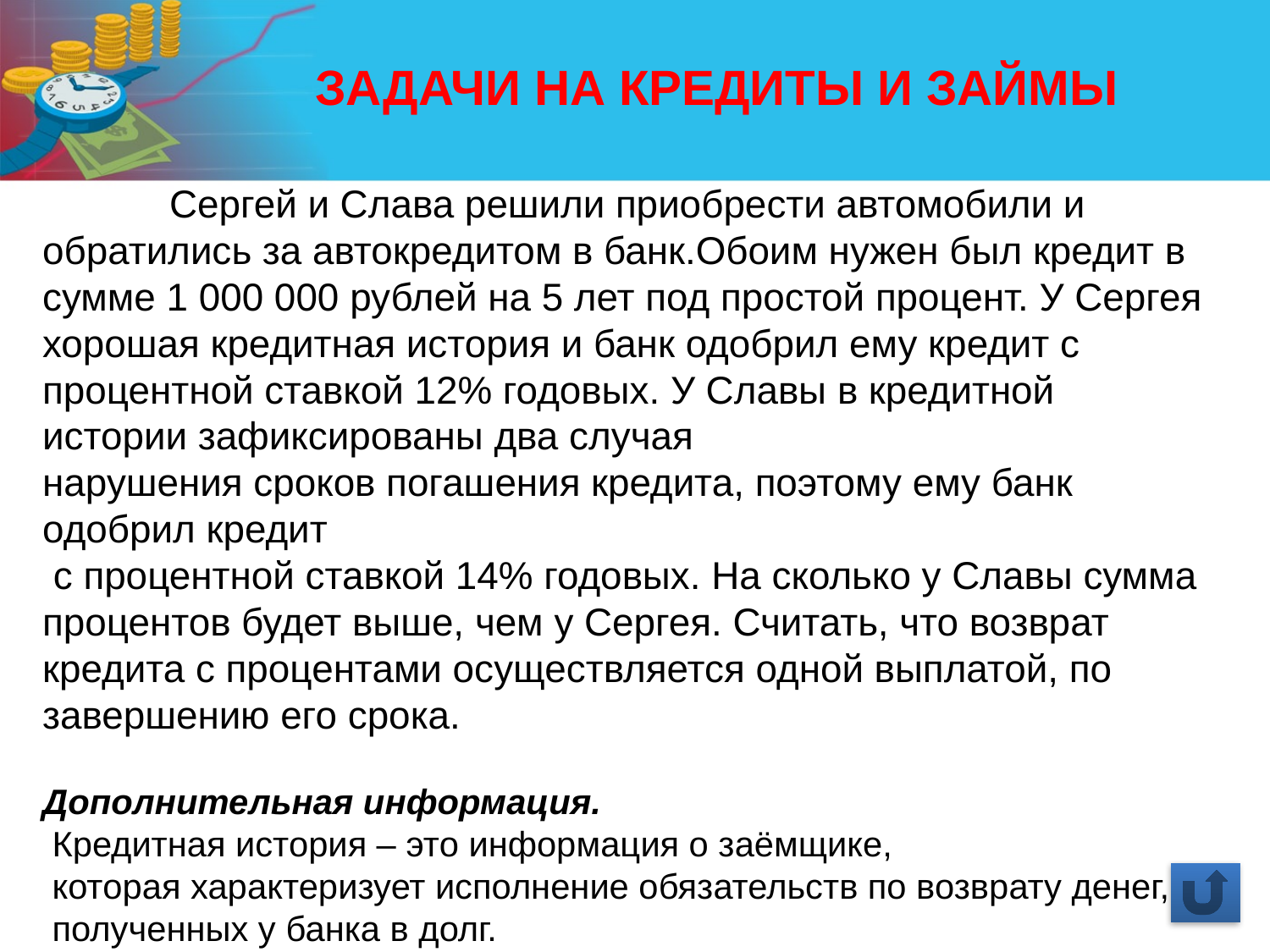

ЗАДАЧИ НА КРЕДИТЫ И ЗАЙМЫ
	Сергей и Слава решили приобрести автомобили и
обратились за автокредитом в банк.Обоим нужен был кредит в сумме 1 000 000 рублей на 5 лет под простой процент. У Сергея хорошая кредитная история и банк одобрил ему кредит с процентной ставкой 12% годовых. У Славы в кредитной истории зафиксированы два случая
нарушения сроков погашения кредита, поэтому ему банк одобрил кредит
 с процентной ставкой 14% годовых. На сколько у Славы сумма процентов будет выше, чем у Сергея. Считать, что возврат кредита с процентами осуществляется одной выплатой, по завершению его срока.

Дополнительная информация.
 Кредитная история – это информация о заёмщике,
 которая характеризует исполнение обязательств по возврату денег,
 полученных у банка в долг.